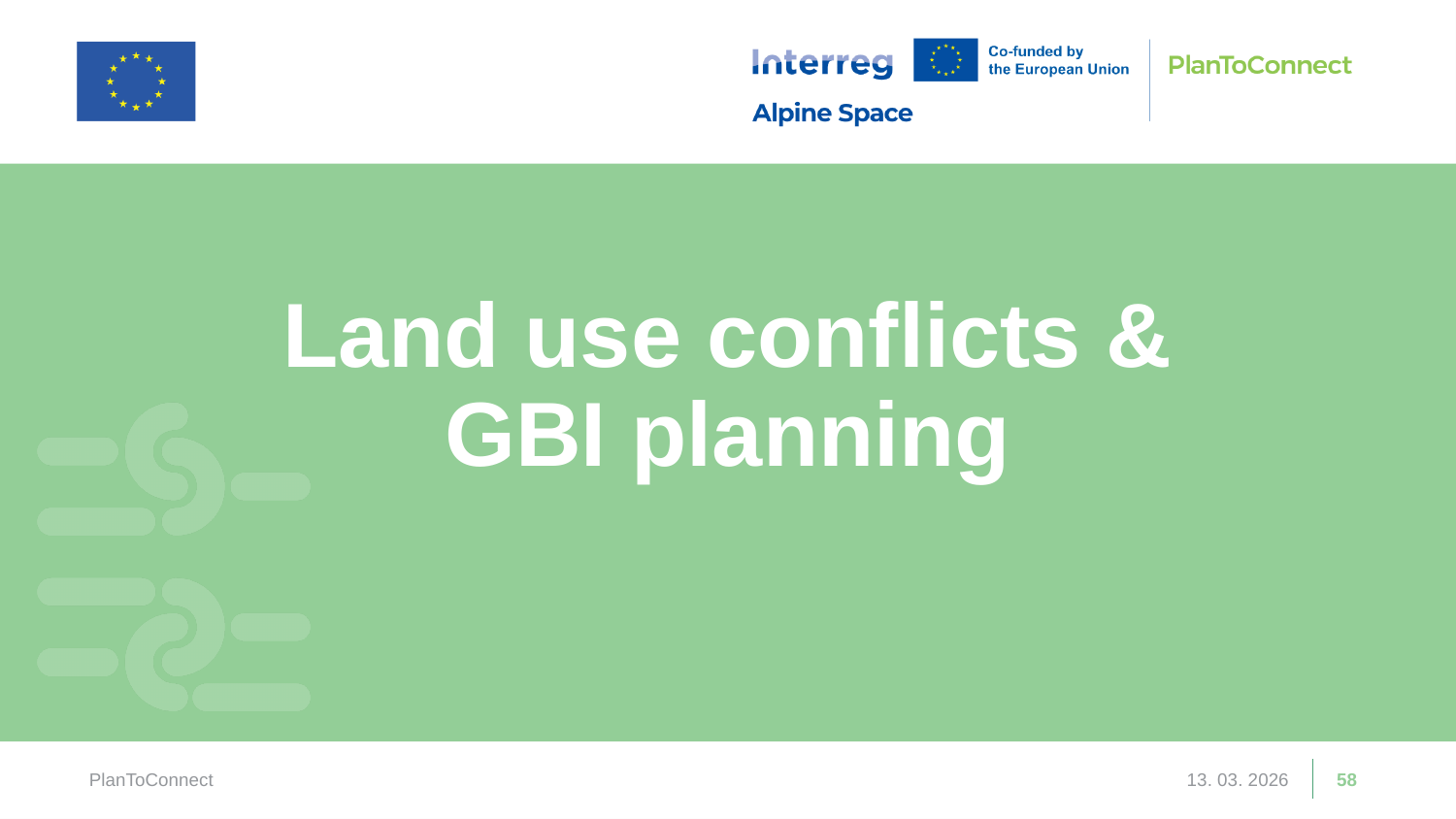

Land use conflicts & GBI planning
PlanToConnect
13. 03. 2026
58